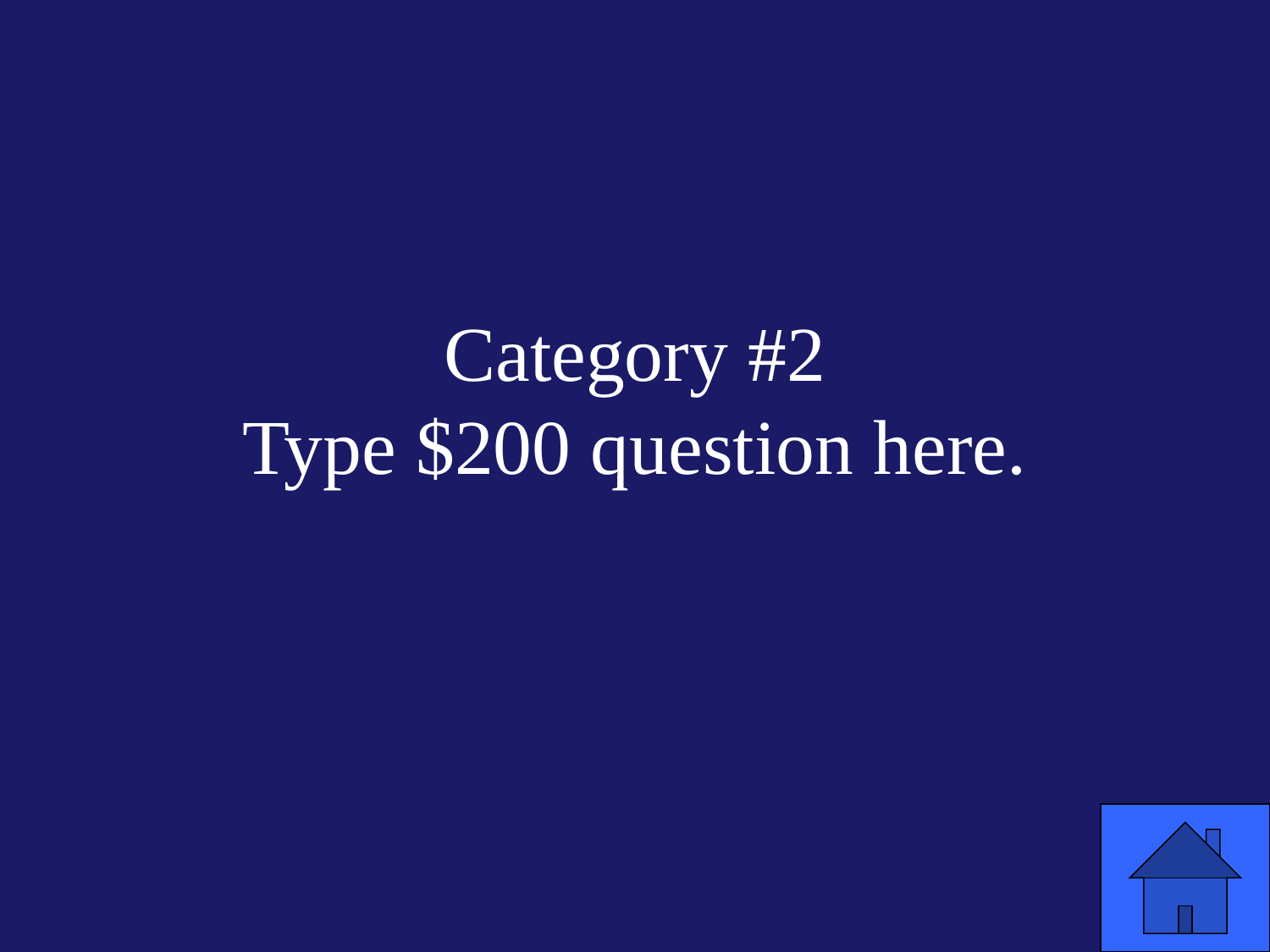

# Category #2 Type $200 question here.